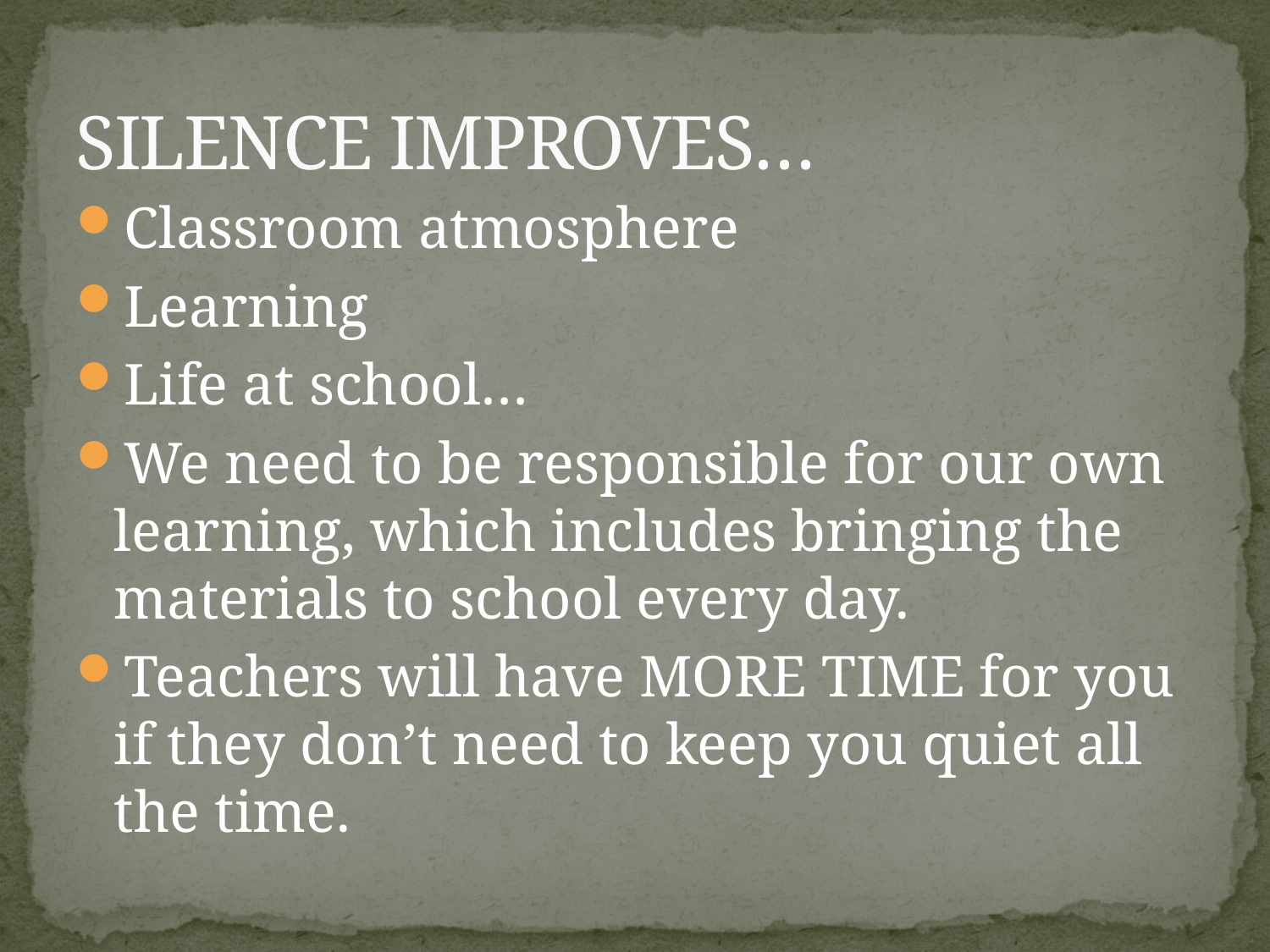

# SILENCE IMPROVES…
Classroom atmosphere
Learning
Life at school…
We need to be responsible for our own learning, which includes bringing the materials to school every day.
Teachers will have MORE TIME for you if they don’t need to keep you quiet all the time.